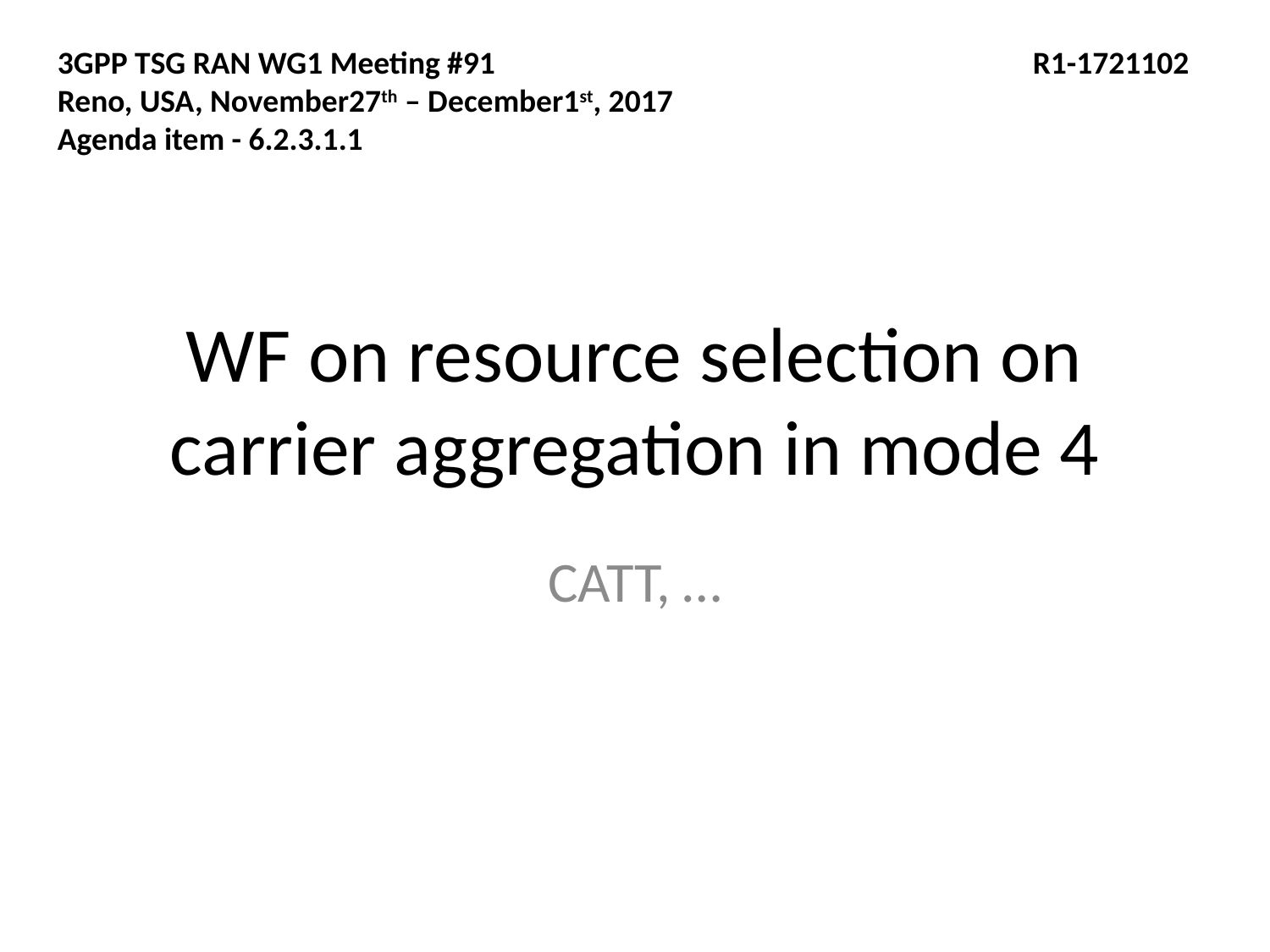

3GPP TSG RAN WG1 Meeting #91				            R1-1721102
Reno, USA, November27th – December1st, 2017
Agenda item - 6.2.3.1.1
# WF on resource selection on carrier aggregation in mode 4
CATT, …